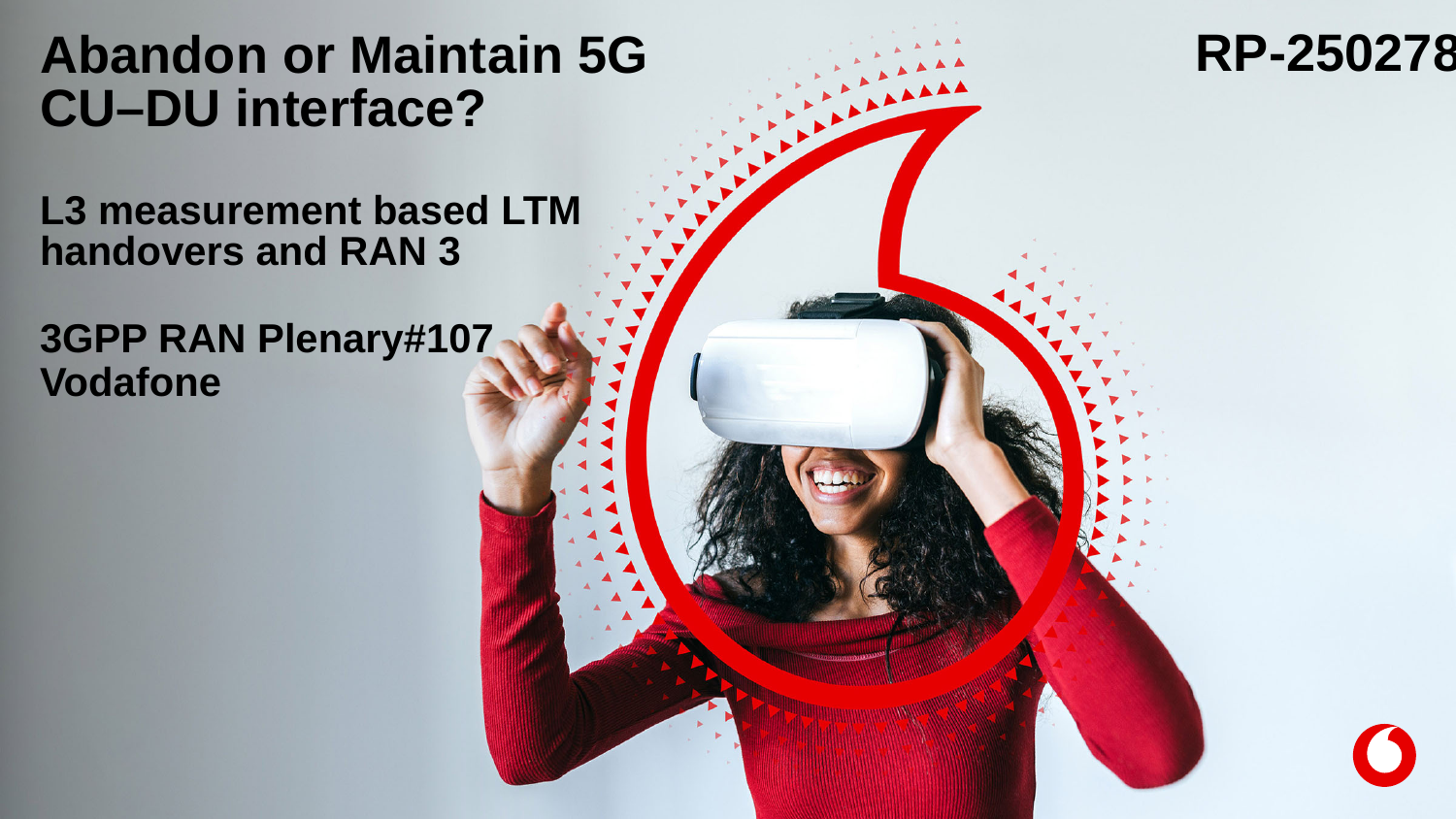

RP-250278
# Abandon or Maintain 5G CU–DU interface? L3 measurement based LTM handovers and RAN 3
3GPP RAN Plenary#107
Vodafone